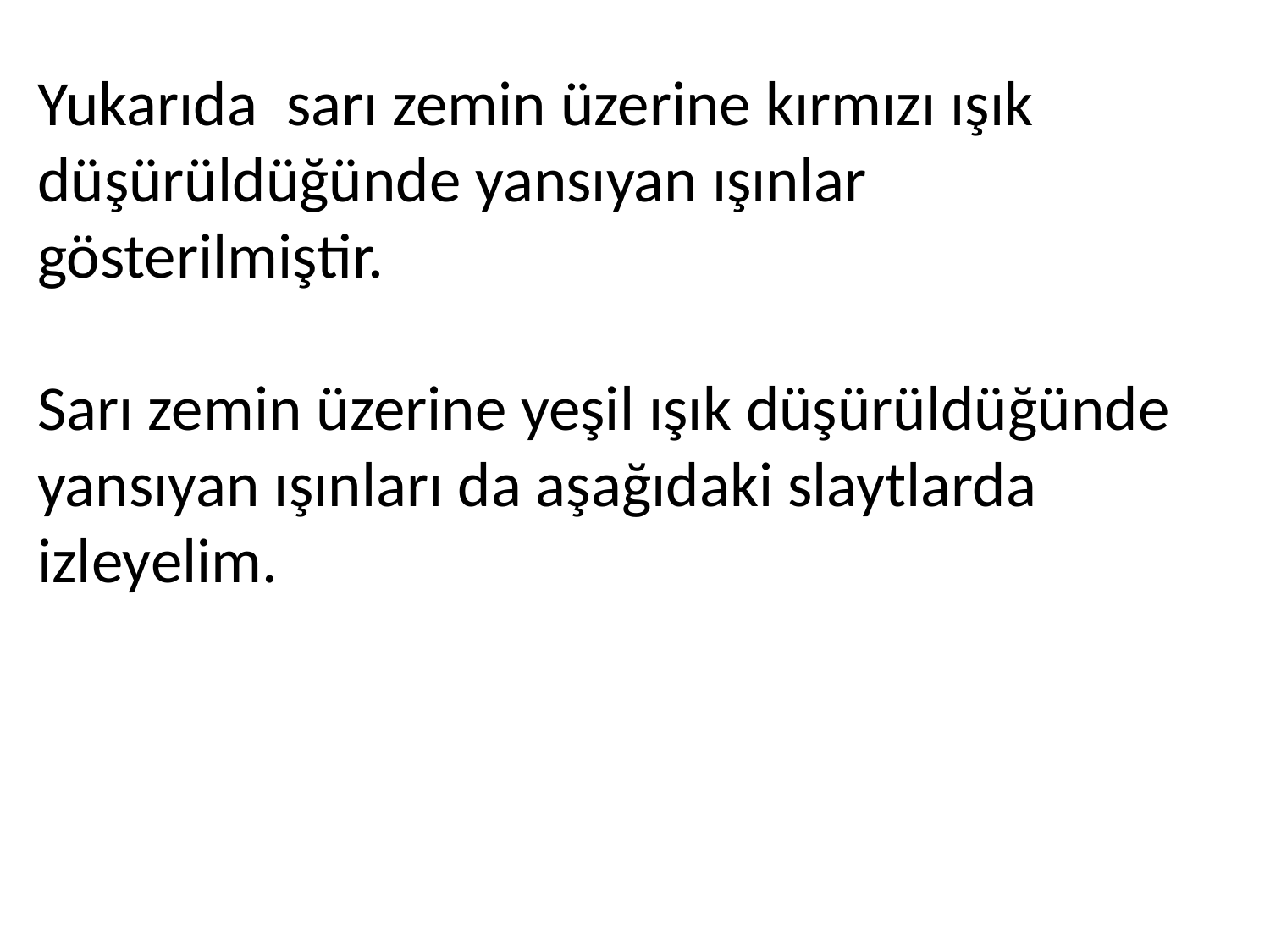

Yukarıda  sarı zemin üzerine kırmızı ışık düşürüldüğünde yansıyan ışınlar gösterilmiştir.

Sarı zemin üzerine yeşil ışık düşürüldüğünde yansıyan ışınları da aşağıdaki slaytlarda izleyelim.